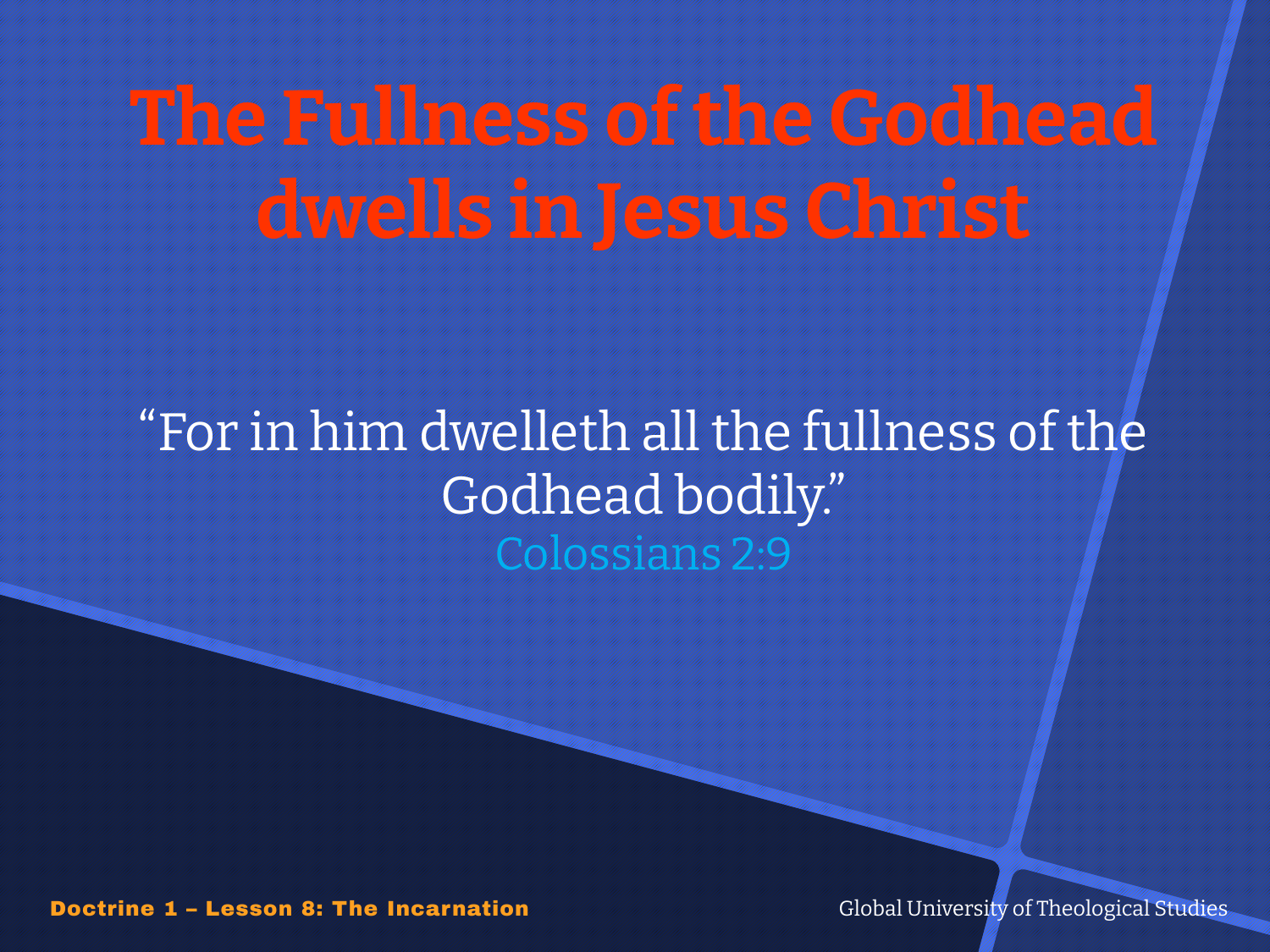

The Fullness of the Godhead dwells in Jesus Christ
“For in him dwelleth all the fullness of the Godhead bodily.”
Colossians 2:9
Doctrine 1 – Lesson 8: The Incarnation                                       Global University of Theological Studies